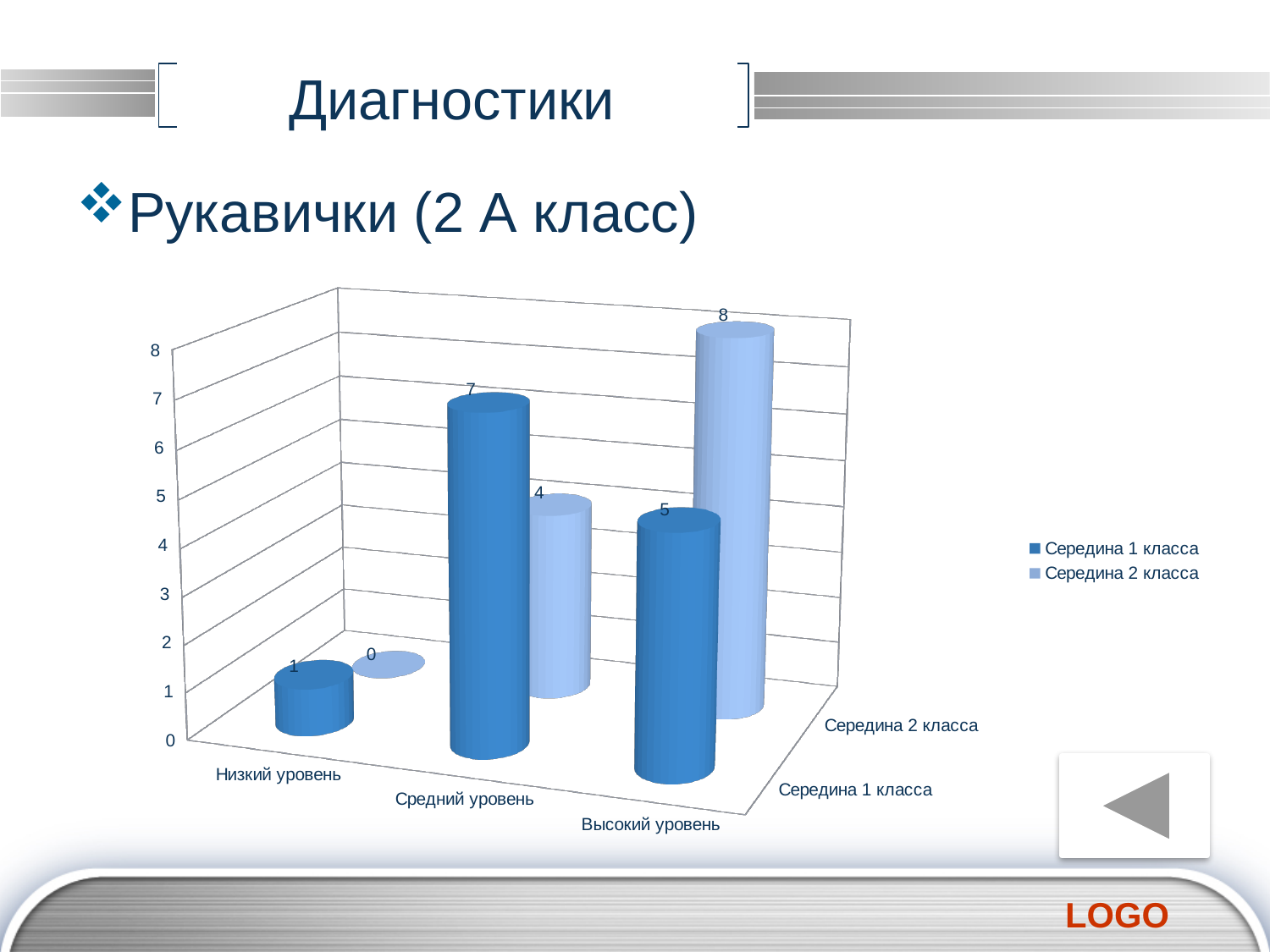

# Диагностики
Рукавички (2 А класс)

[unsupported chart]